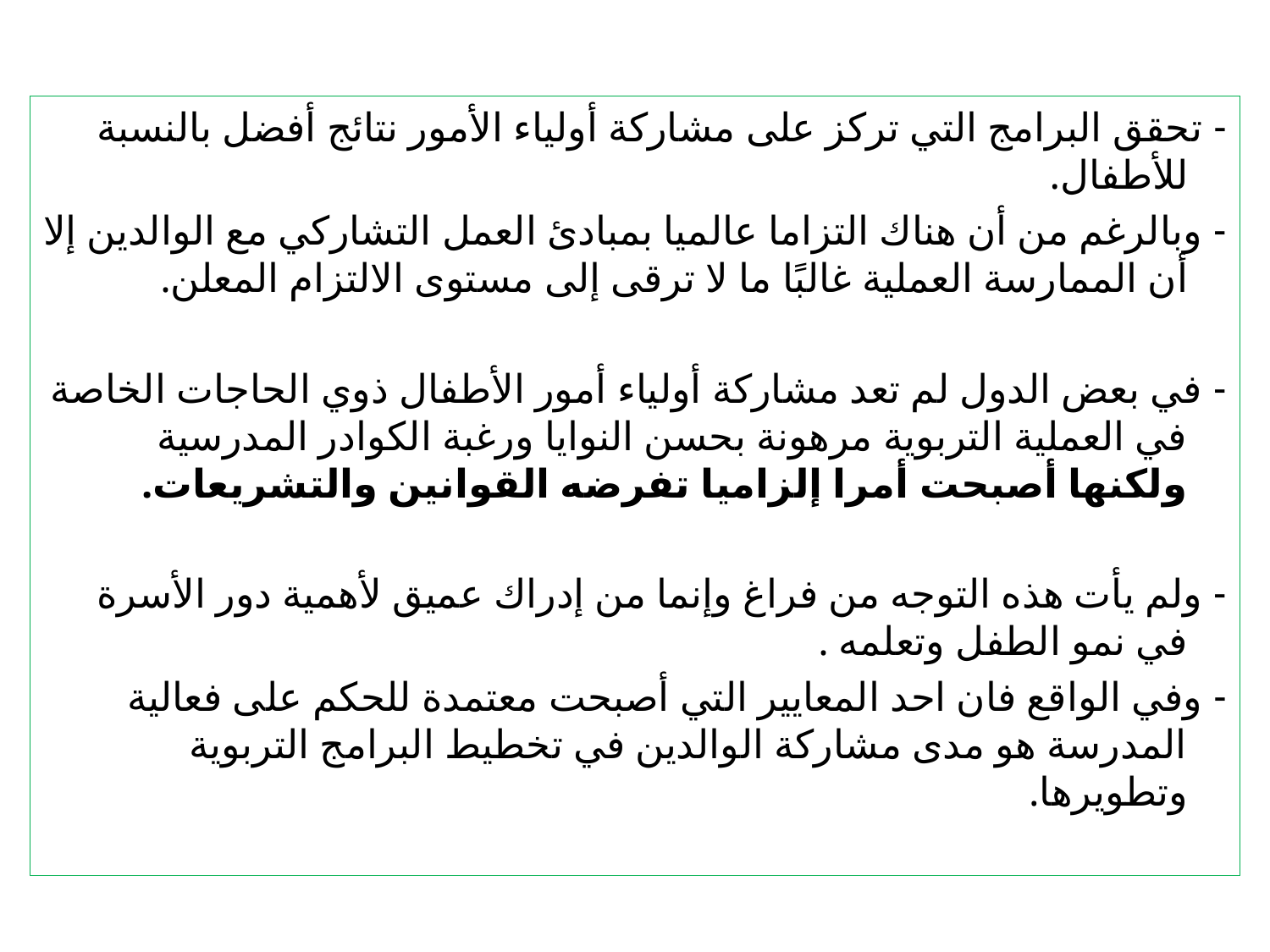

- تحقق البرامج التي تركز على مشاركة أولياء الأمور نتائج أفضل بالنسبة للأطفال.
- وبالرغم من أن هناك التزاما عالميا بمبادئ العمل التشاركي مع الوالدين إلا أن الممارسة العملية غالبًا ما لا ترقى إلى مستوى الالتزام المعلن.

- في بعض الدول لم تعد مشاركة أولياء أمور الأطفال ذوي الحاجات الخاصة في العملية التربوية مرهونة بحسن النوايا ورغبة الكوادر المدرسية ولكنها أصبحت أمرا إلزاميا تفرضه القوانين والتشريعات.

- ولم يأت هذه التوجه من فراغ وإنما من إدراك عميق لأهمية دور الأسرة في نمو الطفل وتعلمه .
- وفي الواقع فان احد المعايير التي أصبحت معتمدة للحكم على فعالية المدرسة هو مدى مشاركة الوالدين في تخطيط البرامج التربوية وتطويرها.